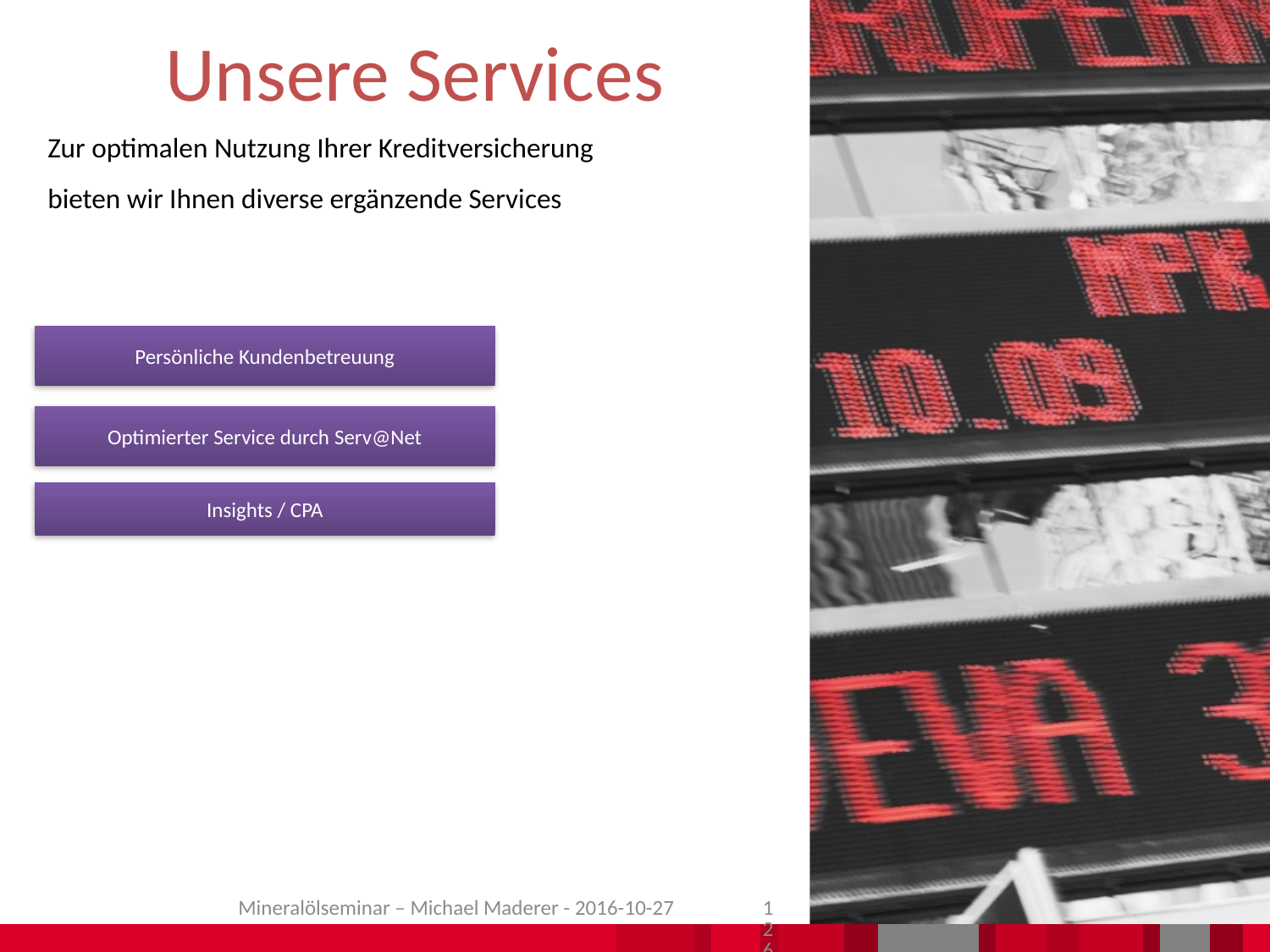

# Unsere Services
Zur optimalen Nutzung Ihrer Kreditversicherung
bieten wir Ihnen diverse ergänzende Services
Persönliche Kundenbetreuung
Optimierter Service durch Serv@Net
Insights / CPA
Mineralölseminar – Michael Maderer - 2016-10-27
126